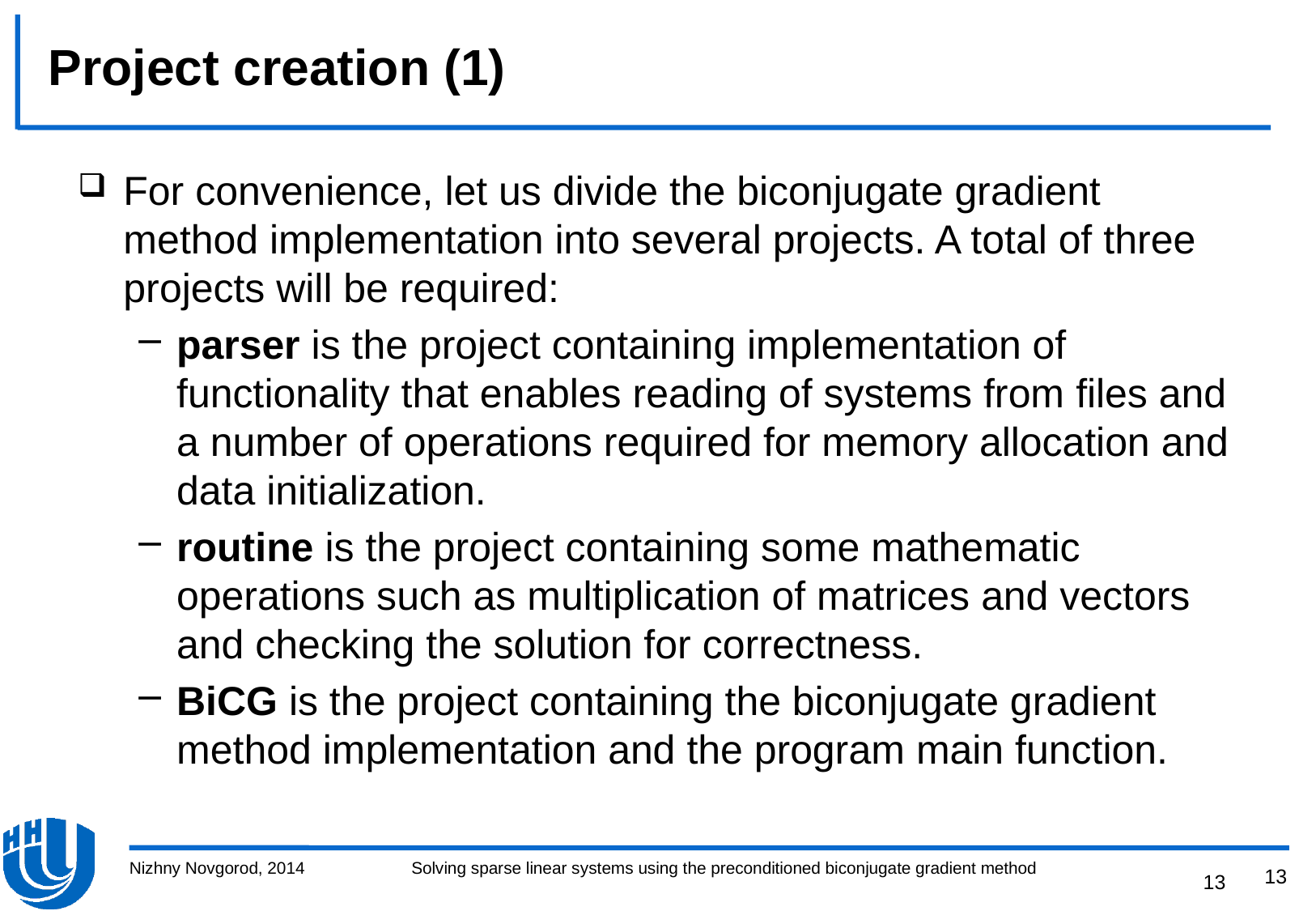

# Project creation (1)
For convenience, let us divide the biconjugate gradient method implementation into several projects. A total of three projects will be required:
parser is the project containing implementation of functionality that enables reading of systems from files and a number of operations required for memory allocation and data initialization.
routine is the project containing some mathematic operations such as multiplication of matrices and vectors and checking the solution for correctness.
BiCG is the project containing the biconjugate gradient method implementation and the program main function.
Nizhny Novgorod, 2014
Solving sparse linear systems using the preconditioned biconjugate gradient method
13